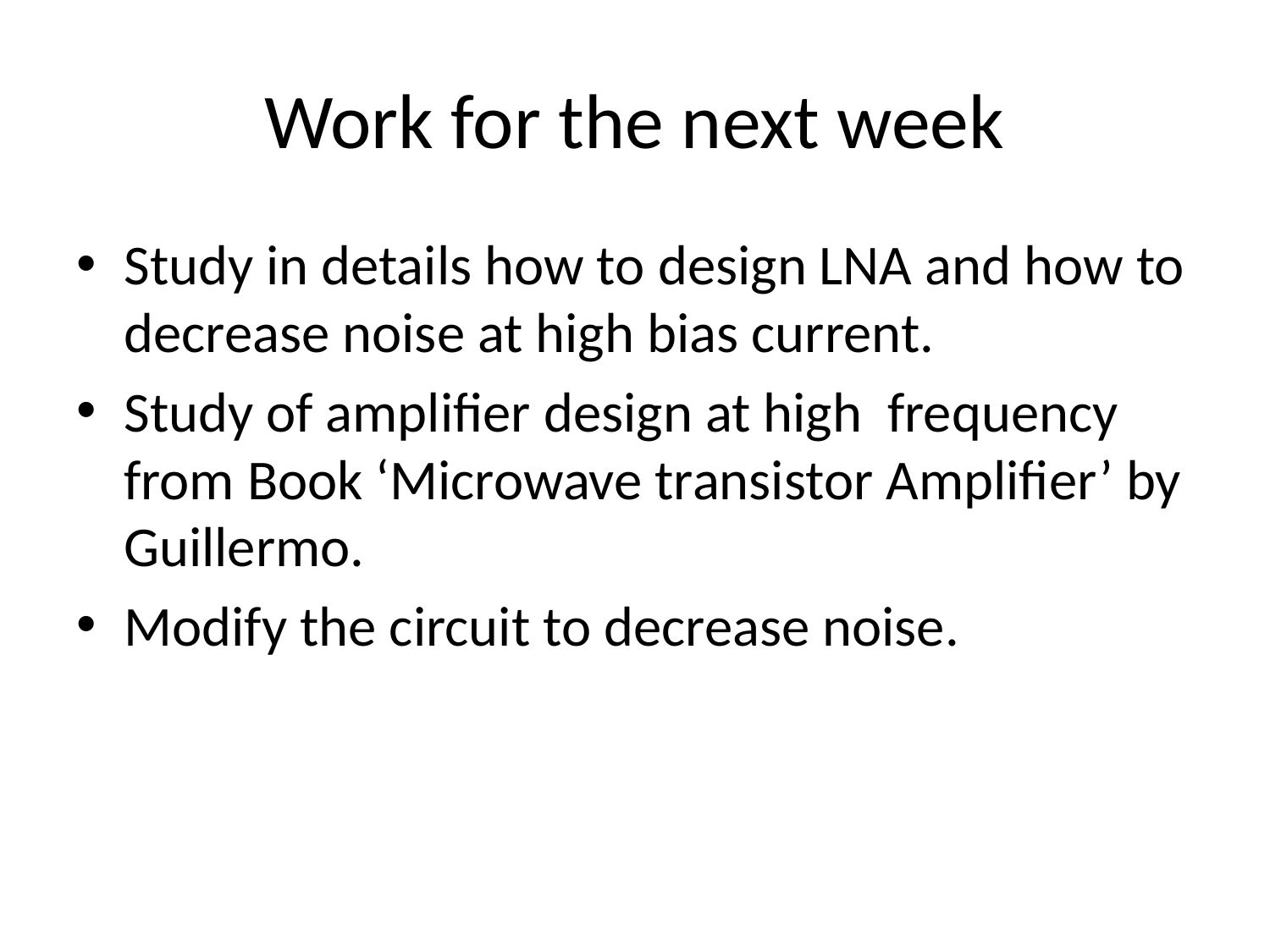

# Work for the next week
Study in details how to design LNA and how to decrease noise at high bias current.
Study of amplifier design at high  frequency from Book ‘Microwave transistor Amplifier’ by Guillermo.
Modify the circuit to decrease noise.